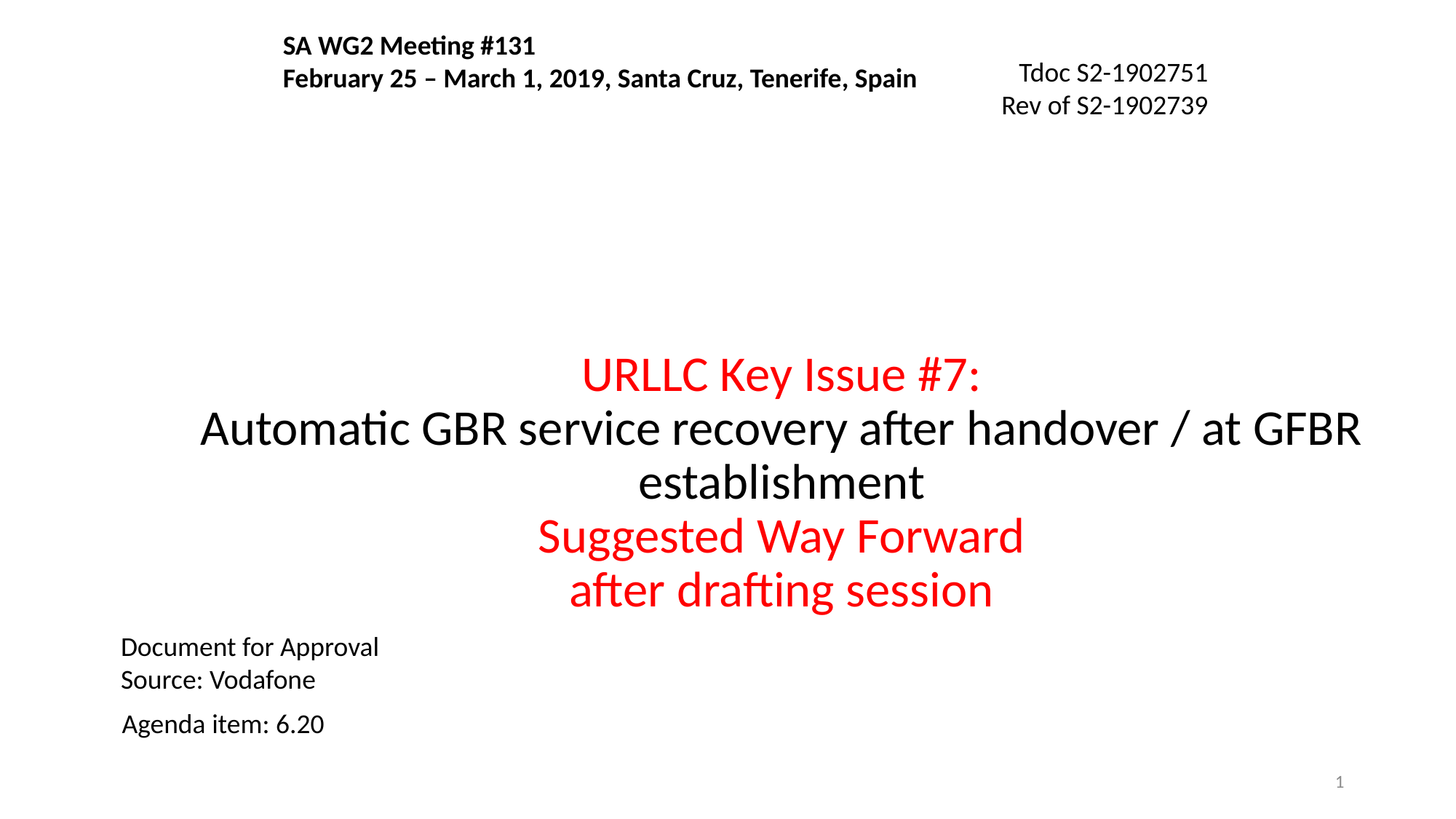

SA WG2 Meeting #131
February 25 – March 1, 2019, Santa Cruz, Tenerife, Spain
Tdoc S2-1902751
Rev of S2-1902739

# URLLC Key Issue #7: Automatic GBR service recovery after handover / at GFBR establishment Suggested Way Forward after drafting session
Document for Approval
Source: Vodafone
Agenda item: 6.20

1